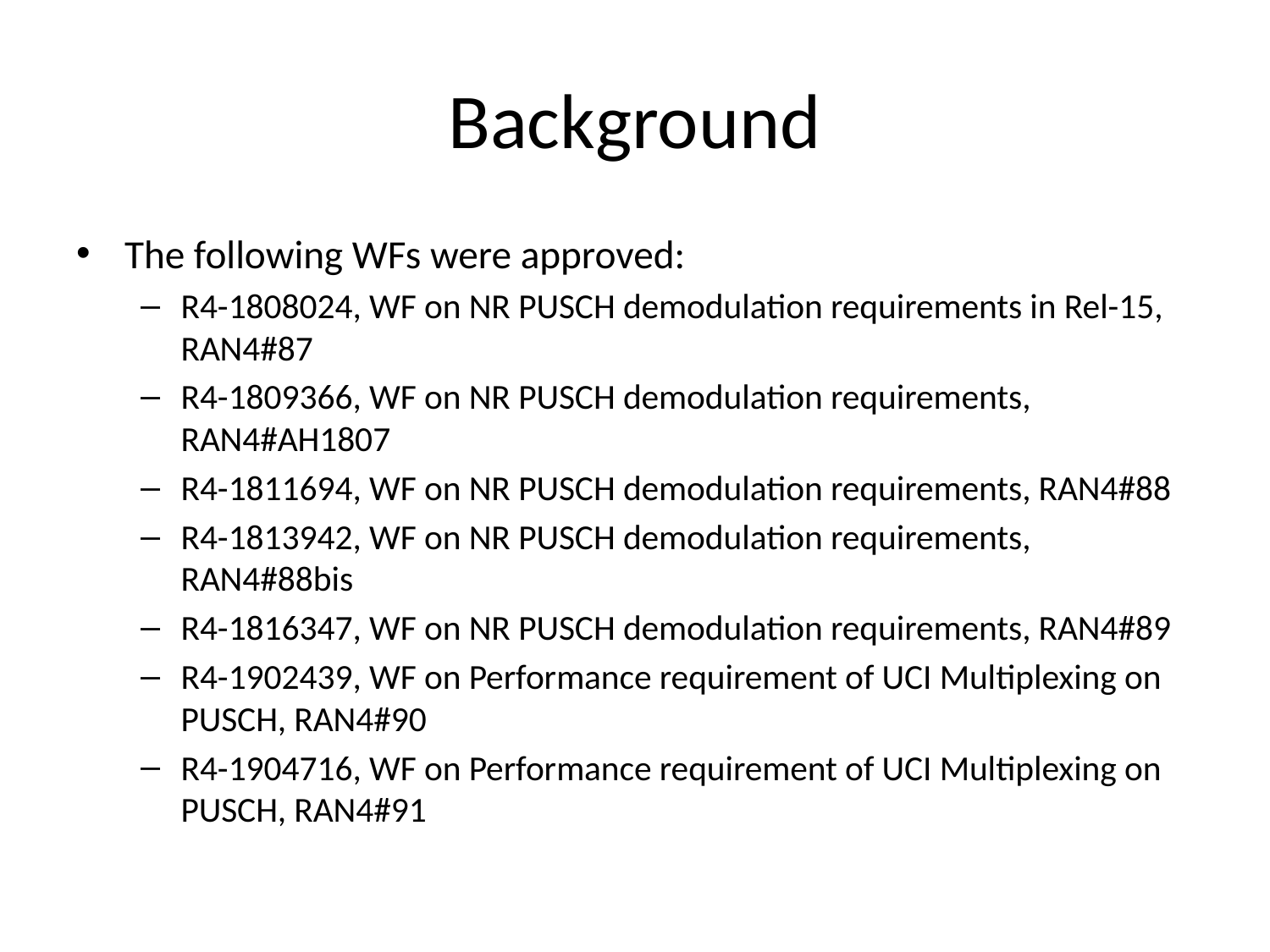

# Background
The following WFs were approved:
R4-1808024, WF on NR PUSCH demodulation requirements in Rel-15, RAN4#87
R4-1809366, WF on NR PUSCH demodulation requirements, RAN4#AH1807
R4-1811694, WF on NR PUSCH demodulation requirements, RAN4#88
R4-1813942, WF on NR PUSCH demodulation requirements, RAN4#88bis
R4-1816347, WF on NR PUSCH demodulation requirements, RAN4#89
R4-1902439, WF on Performance requirement of UCI Multiplexing on PUSCH, RAN4#90
R4-1904716, WF on Performance requirement of UCI Multiplexing on PUSCH, RAN4#91